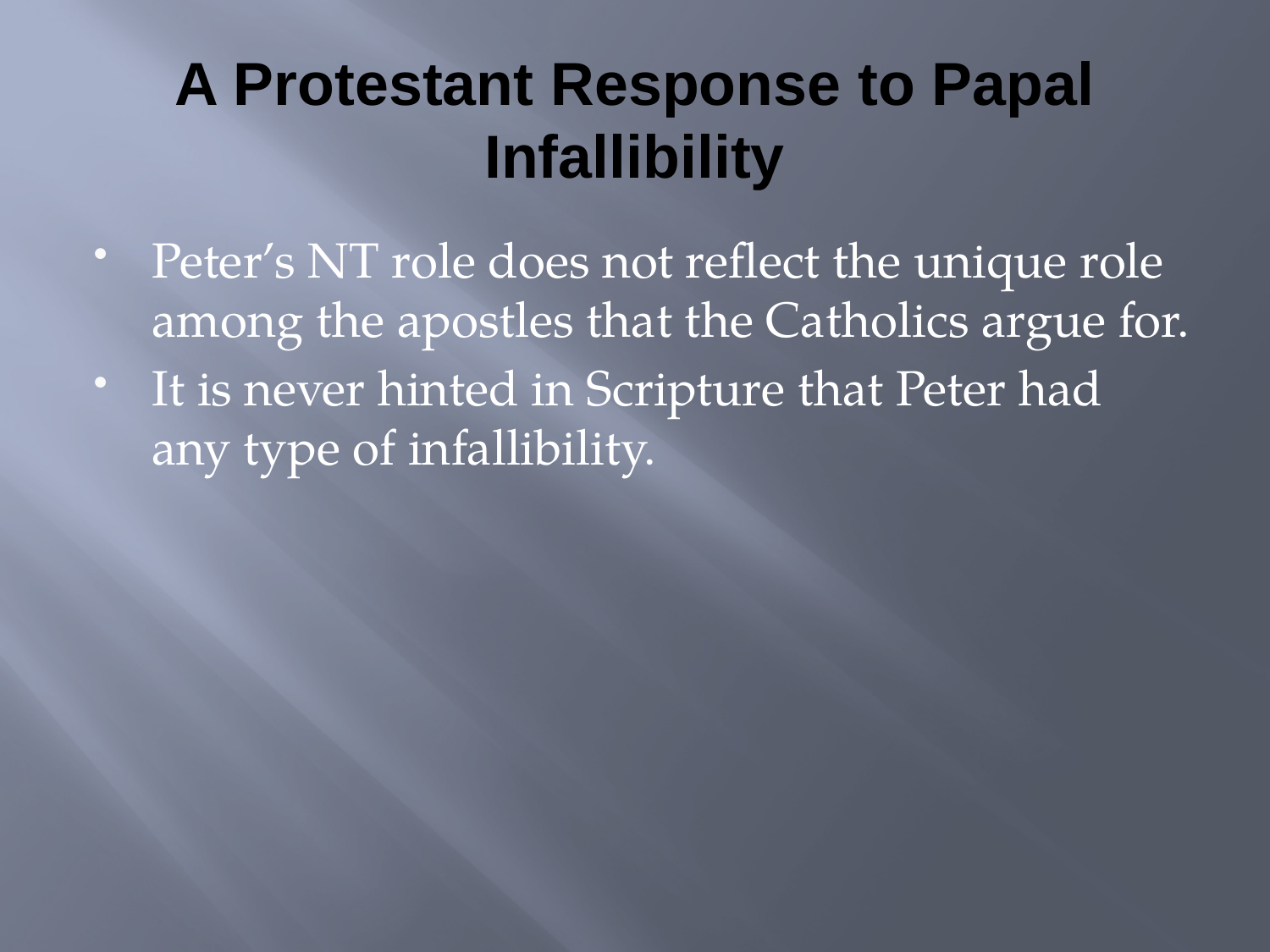

# A Protestant Response to Papal Infallibility
Peter’s NT role does not reflect the unique role among the apostles that the Catholics argue for.
It is never hinted in Scripture that Peter had any type of infallibility.